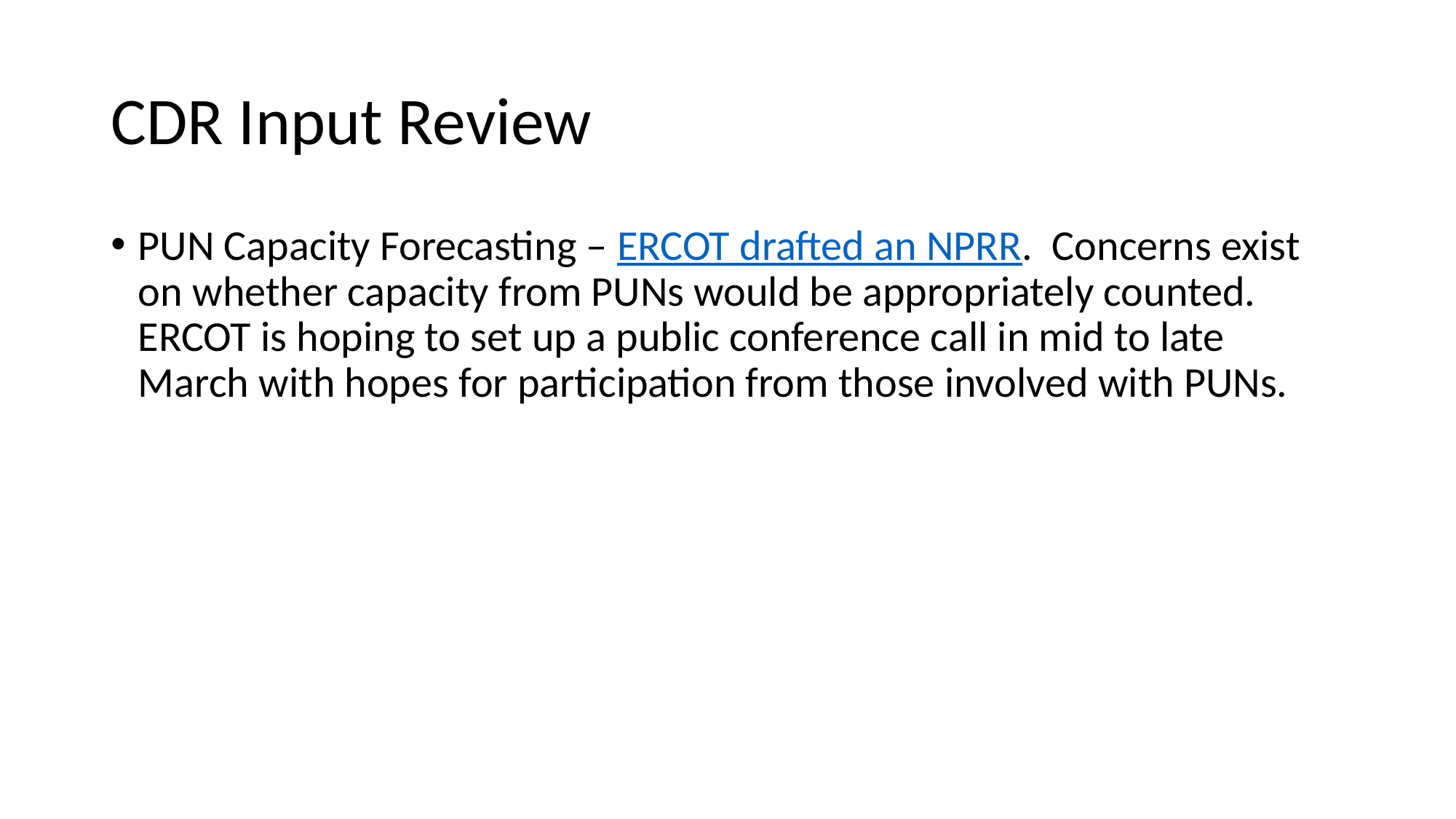

# CDR Input Review
PUN Capacity Forecasting – ERCOT drafted an NPRR.  Concerns exist on whether capacity from PUNs would be appropriately counted. ERCOT is hoping to set up a public conference call in mid to late March with hopes for participation from those involved with PUNs.